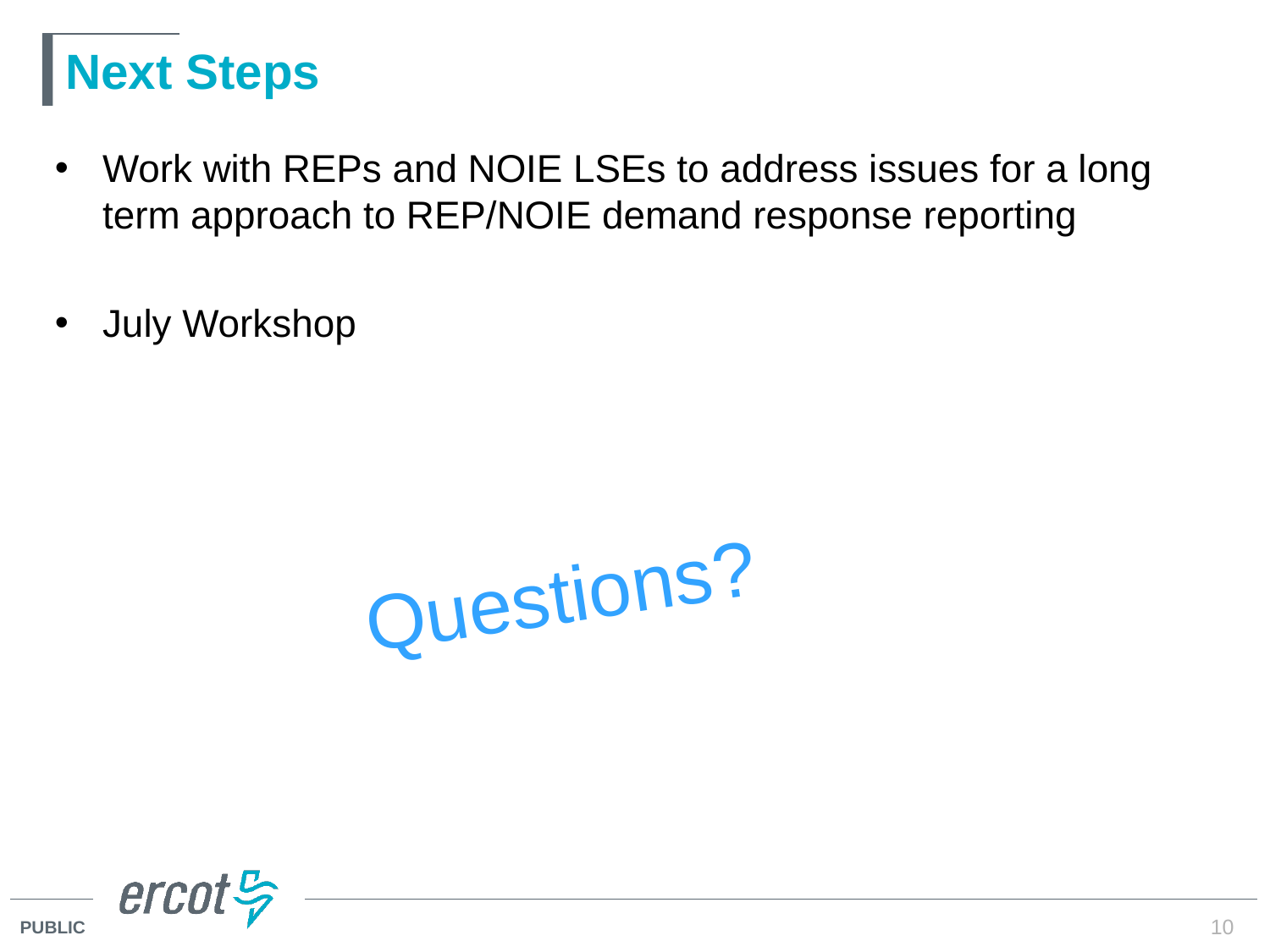

# Next Steps
Work with REPs and NOIE LSEs to address issues for a long term approach to REP/NOIE demand response reporting

July Workshop

Questions?
10